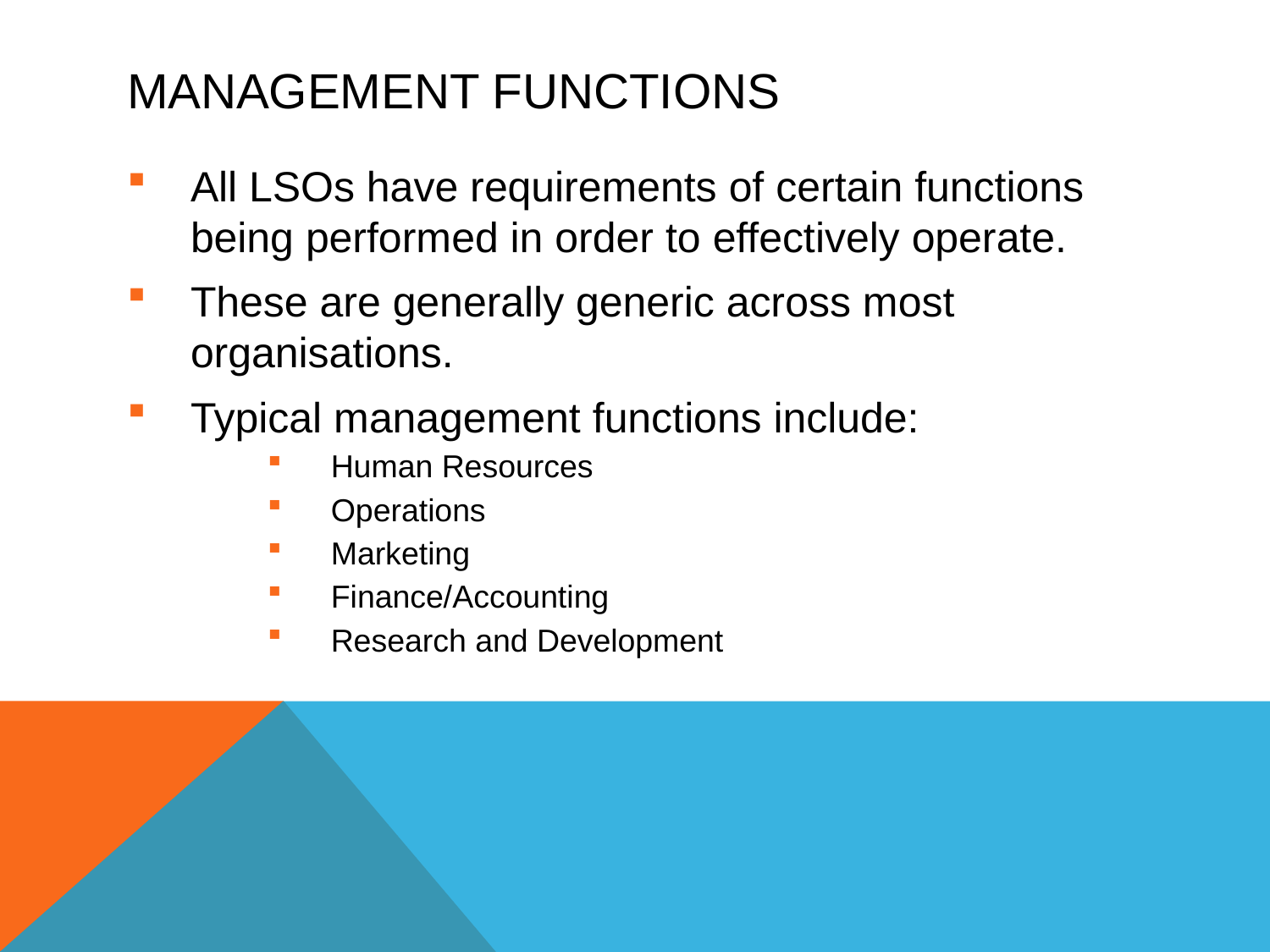

# Management functions
All LSOs have requirements of certain functions being performed in order to effectively operate.
These are generally generic across most organisations.
Typical management functions include:
Human Resources
Operations
Marketing
Finance/Accounting
Research and Development